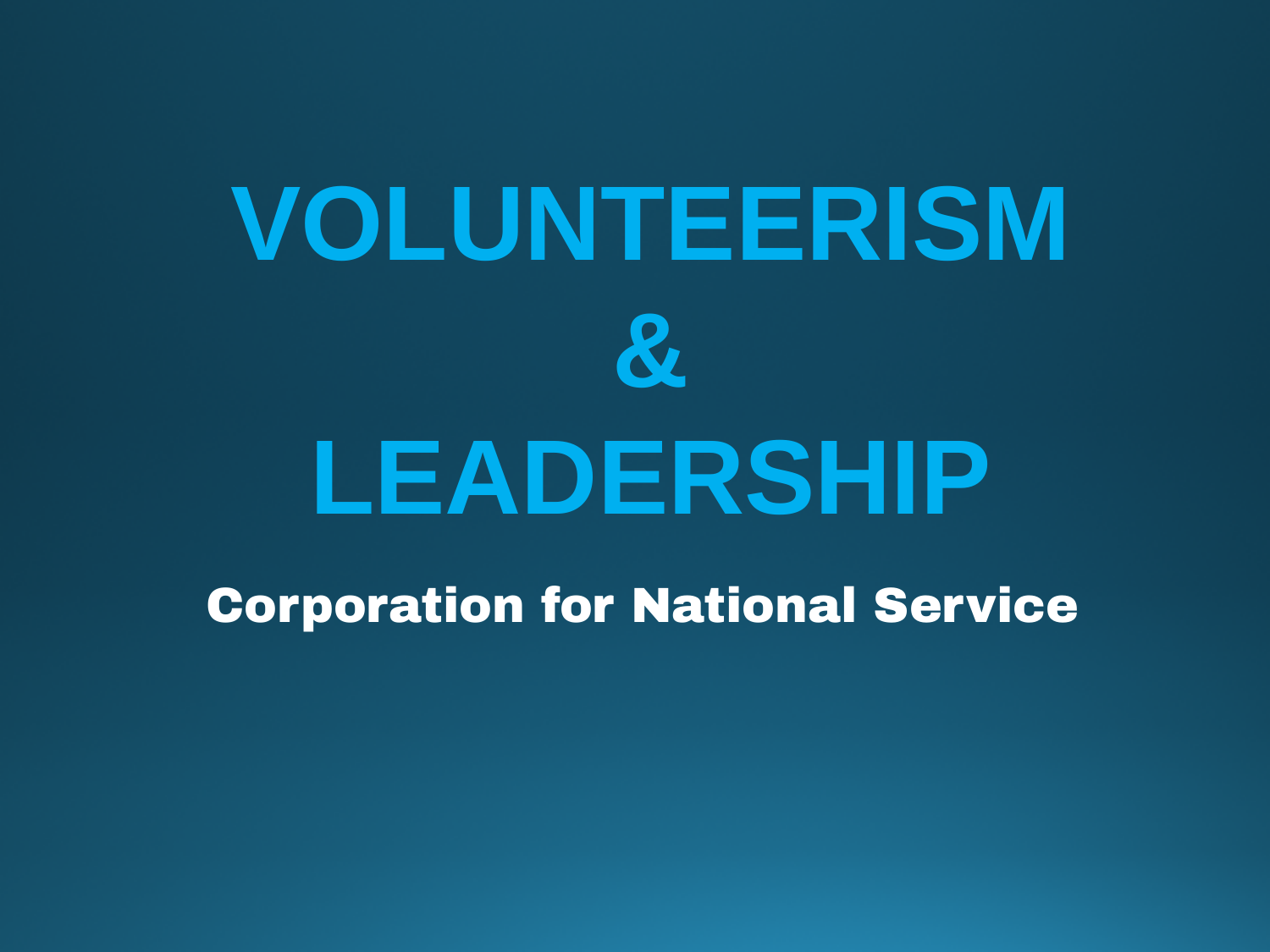

VOLUNTEERISM
&
LEADERSHIP

Corporation for National Service